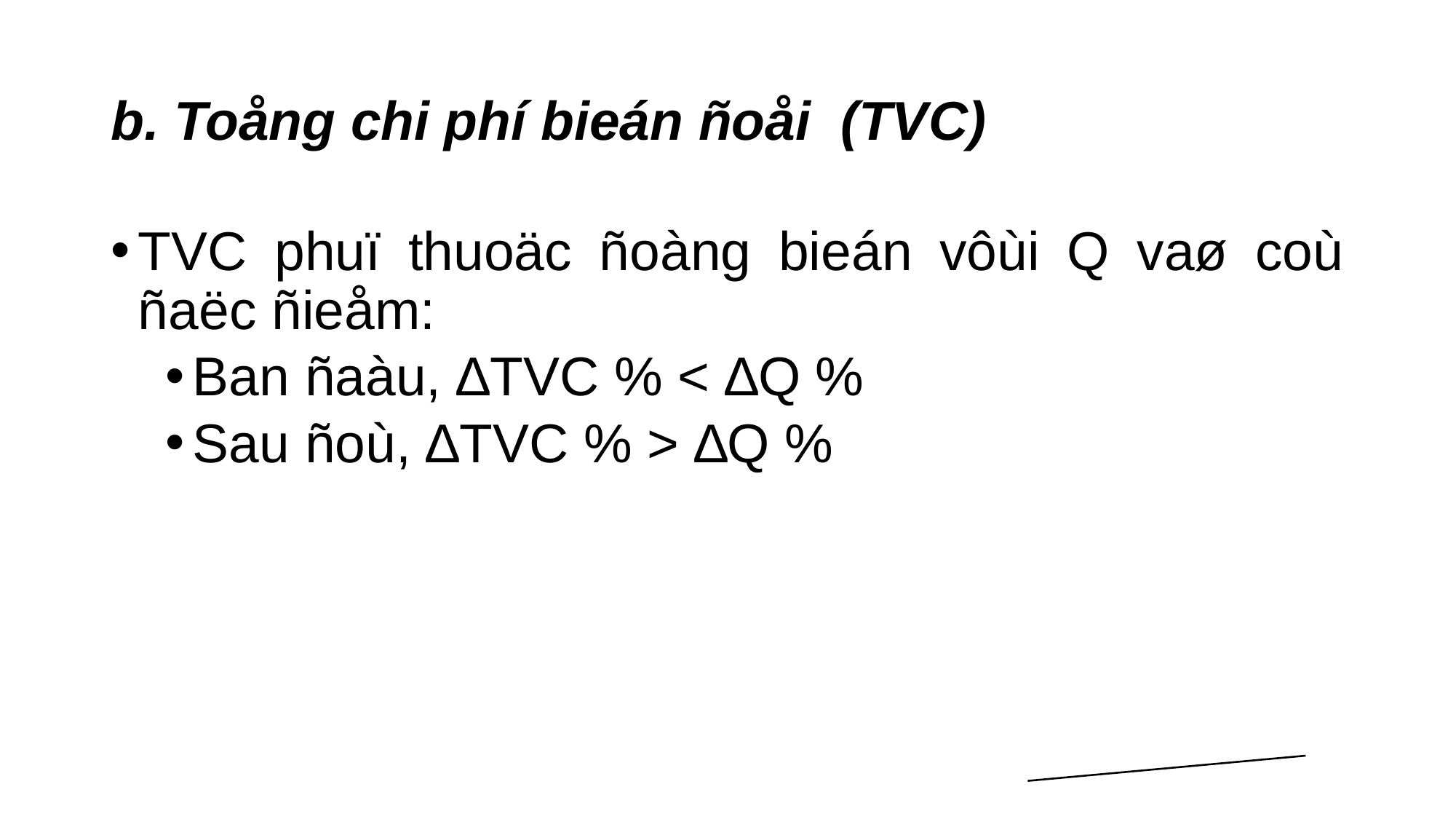

# b. Toång chi phí bieán ñoåi  (TVC)
TVC phuï thuoäc ñoàng bieán vôùi Q vaø coù ñaëc ñieåm:
Ban ñaàu, ∆TVC % < ∆Q %
Sau ñoù, ∆TVC % > ∆Q %